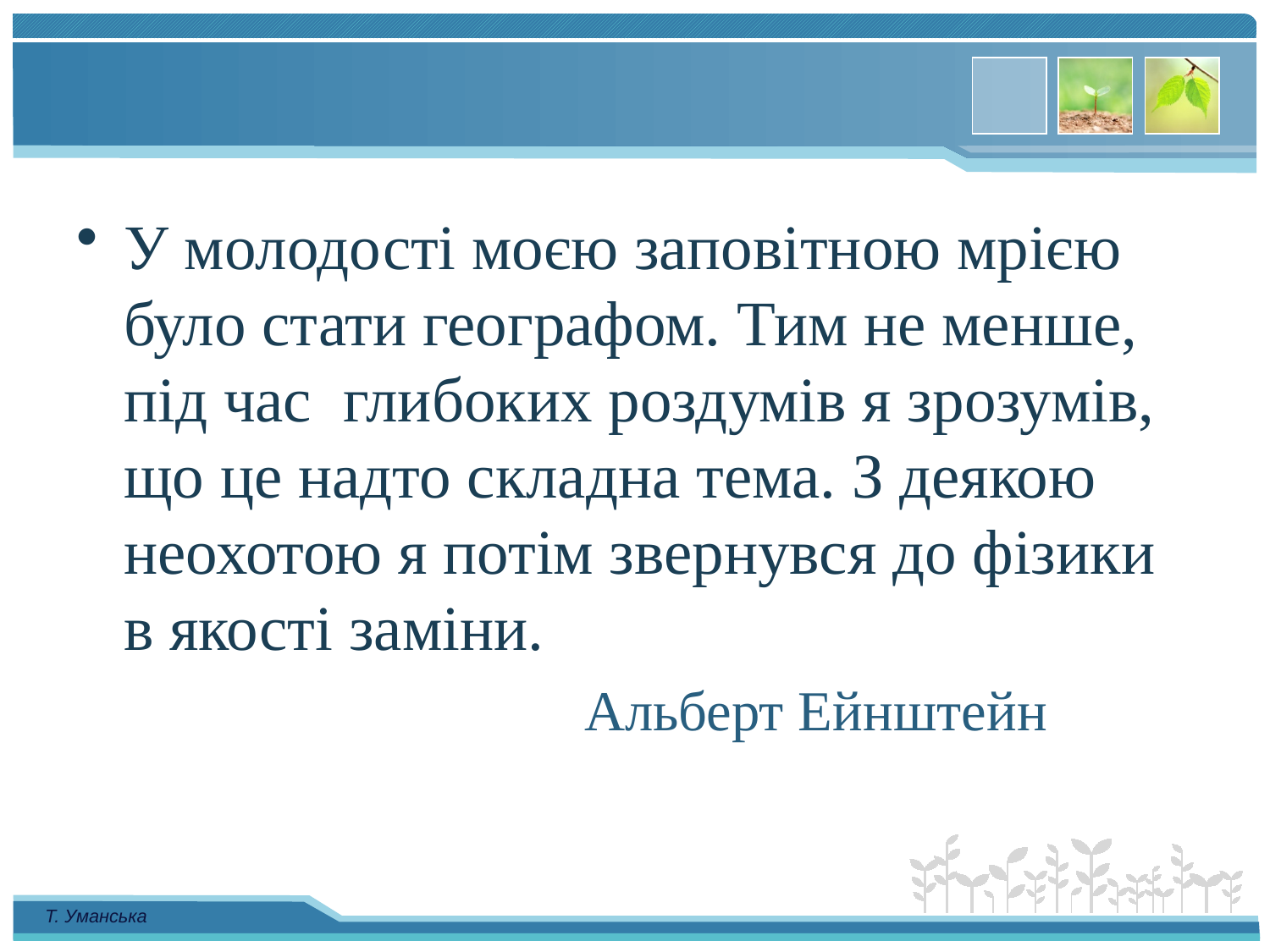

#
У молодості моєю заповітною мрією було стати географом. Тим не менше, під час  глибоких роздумів я зрозумів, що це надто складна тема. З деякою неохотою я потім звернувся до фізики в якості заміни.
Альберт Ейнштейн